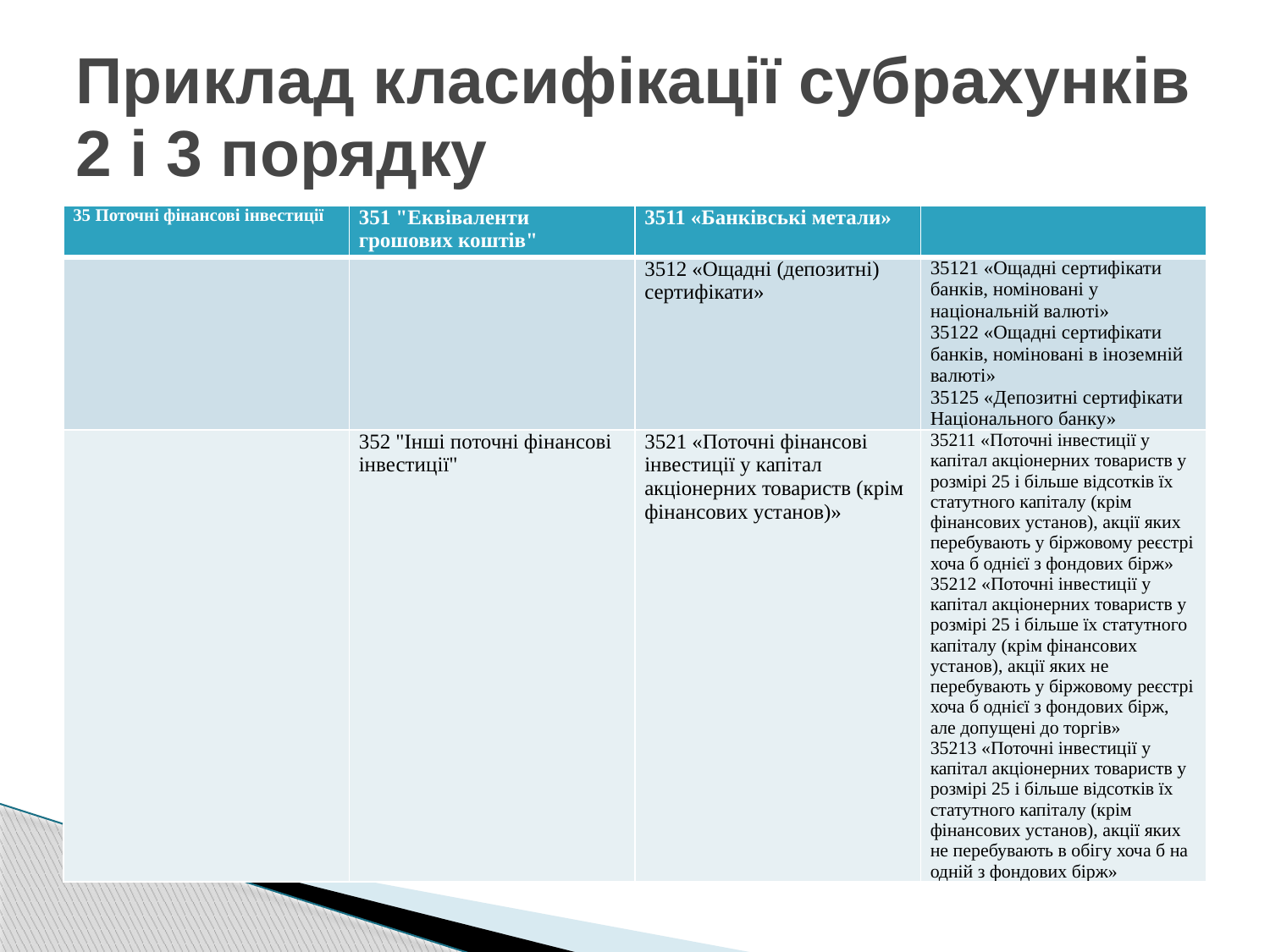

# Приклад класифікації субрахунків 2 і 3 порядку
| 35 Поточні фінансові інвестиції | 351 "Еквіваленти грошових коштів" | 3511 «Банківські метали» |  |
| --- | --- | --- | --- |
|  |  | 3512 «Ощадні (депозитні) сертифікати» | 35121 «Ощадні сертифікати банків, номіновані у національній валюті» 35122 «Ощадні сертифікати банків, номіновані в іноземній валюті» 35125 «Депозитні сертифікати Національного банку» |
|  | 352 "Інші поточні фінансові інвестиції" | 3521 «Поточні фінансові інвестиції у капітал акціонерних товариств (крім фінансових установ)» | 35211 «Поточні інвестиції у капітал акціонерних товариств у розмірі 25 і більше відсотків їх статутного капіталу (крім фінансових установ), акції яких перебувають у біржовому реєстрі хоча б однієї з фондових бірж» 35212 «Поточні інвестиції у капітал акціонерних товариств у розмірі 25 і більше їх статутного капіталу (крім фінансових установ), акції яких не перебувають у біржовому реєстрі хоча б однієї з фондових бірж, але допущені до торгів» 35213 «Поточні інвестиції у капітал акціонерних товариств у розмірі 25 і більше відсотків їх статутного капіталу (крім фінансових установ), акції яких не перебувають в обігу хоча б на одній з фондових бірж» |